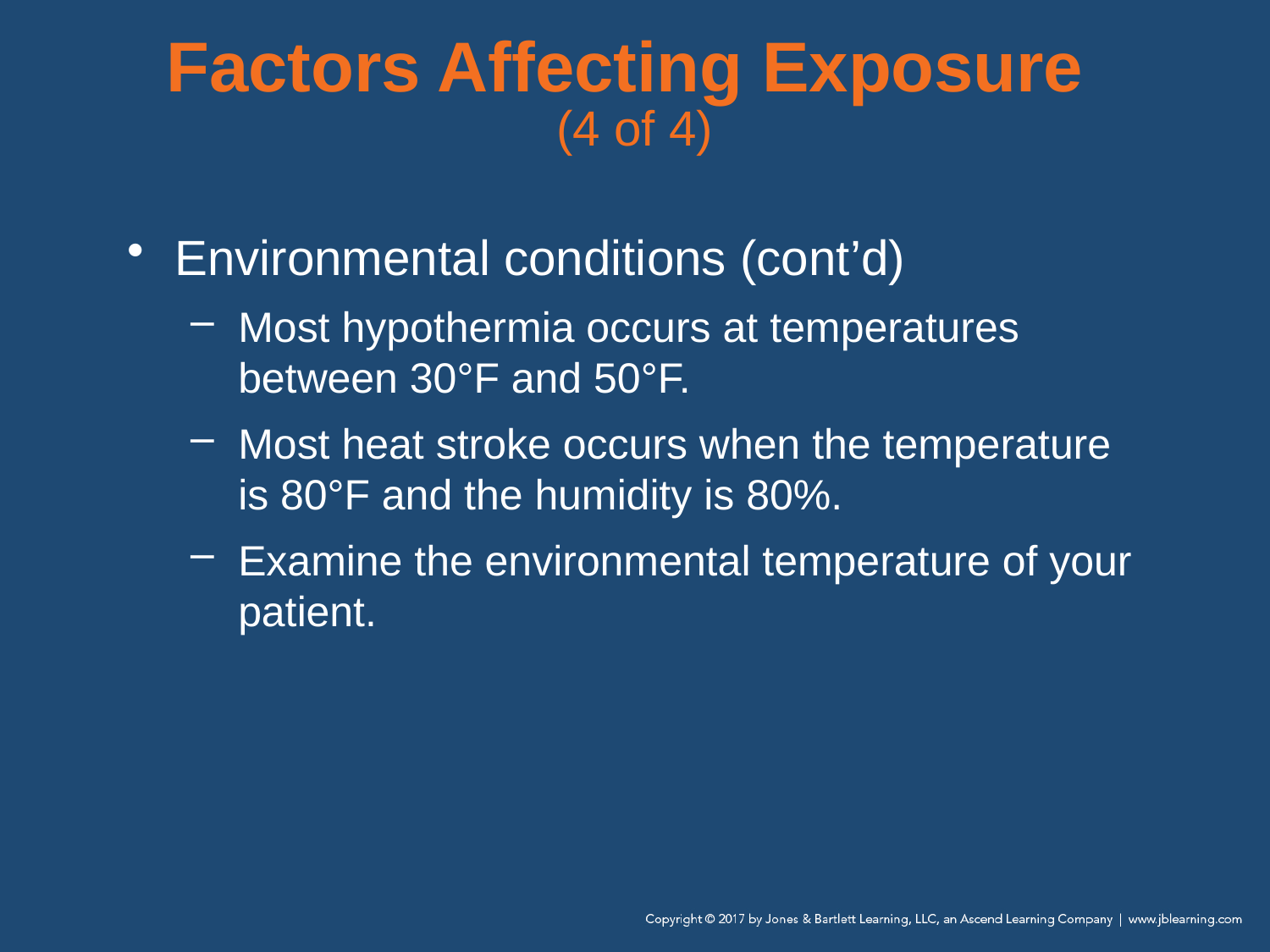

# Factors Affecting Exposure (4 of 4)
Environmental conditions (cont’d)
Most hypothermia occurs at temperatures between 30°F and 50°F.
Most heat stroke occurs when the temperature is 80°F and the humidity is 80%.
Examine the environmental temperature of your patient.